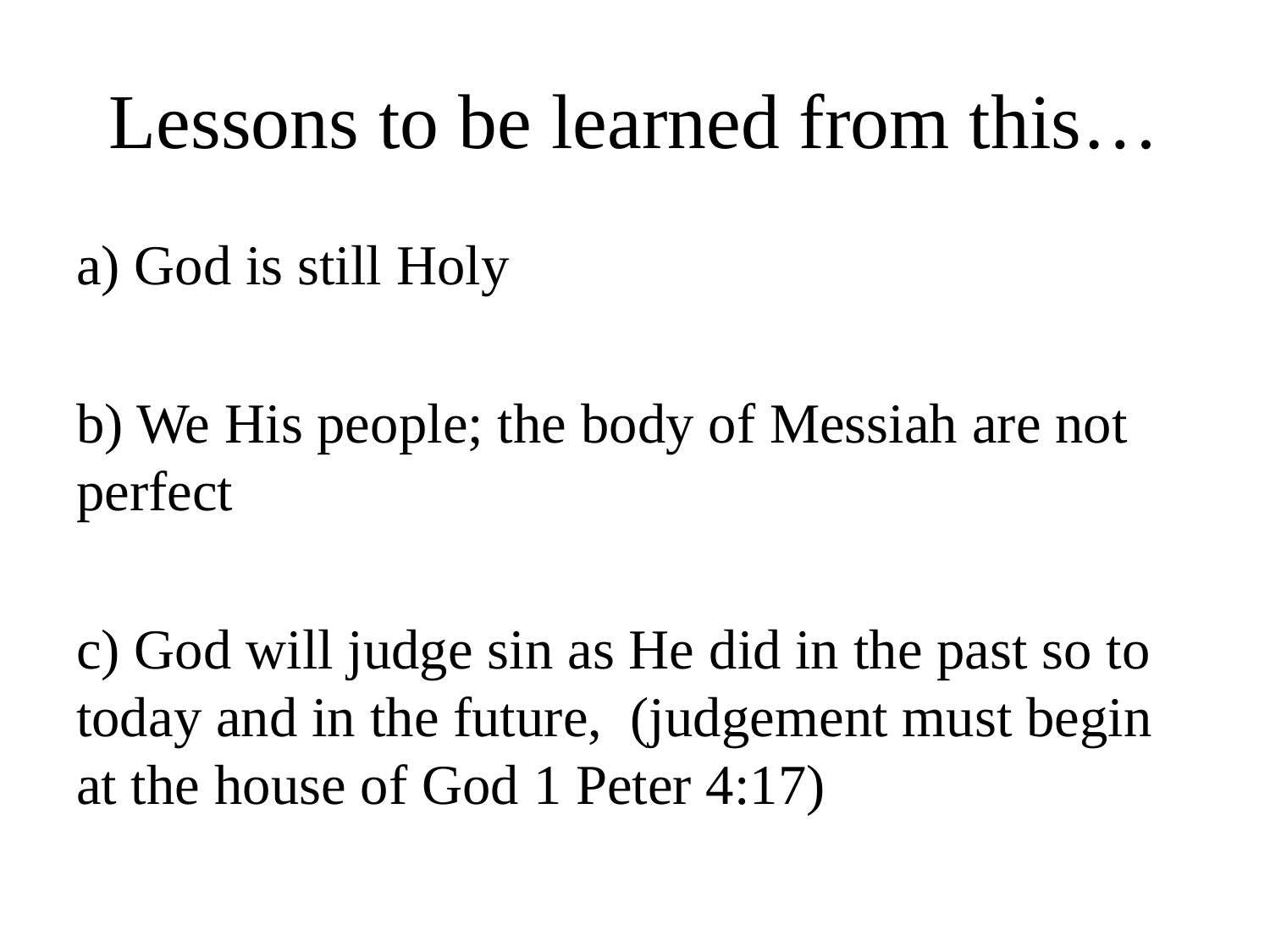

# Lessons to be learned from this…
a) God is still Holy

b) We His people; the body of Messiah are not perfect

c) God will judge sin as He did in the past so to today and in the future,  (judgement must begin at the house of God 1 Peter 4:17)